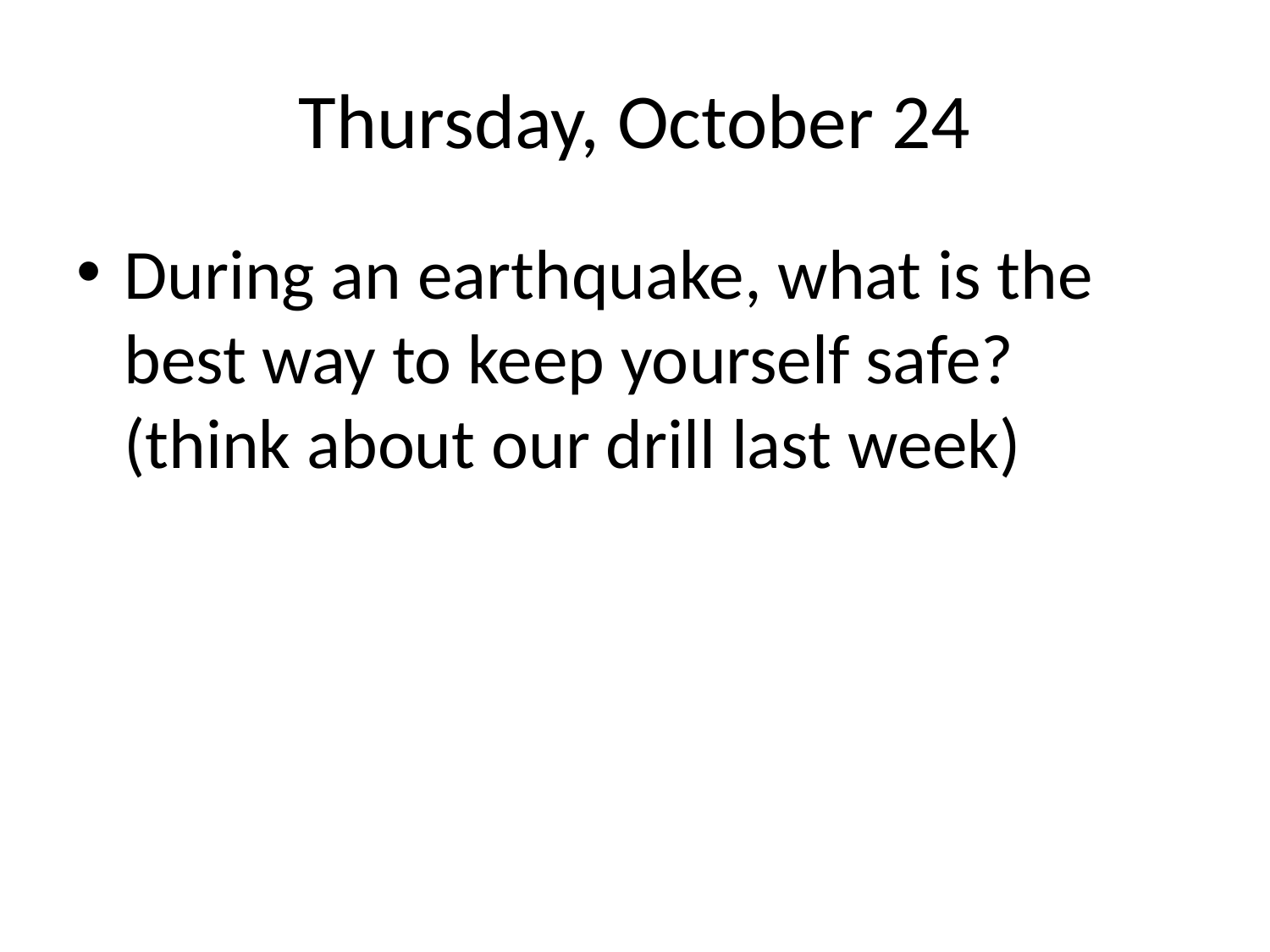

# Thursday, October 24
During an earthquake, what is the best way to keep yourself safe? (think about our drill last week)